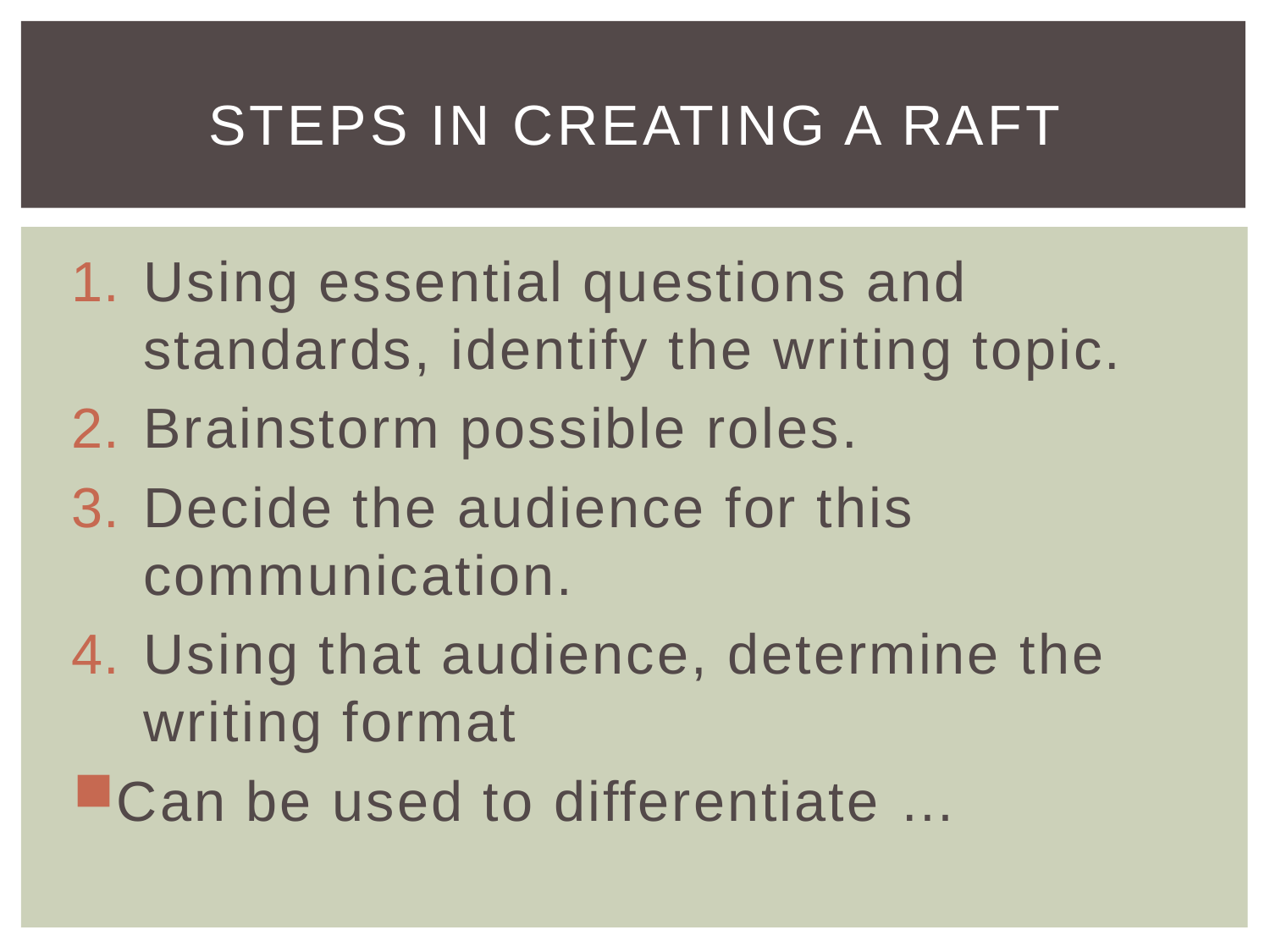

# Steps in creating a RAFT
Using essential questions and standards, identify the writing topic.
Brainstorm possible roles.
Decide the audience for this communication.
Using that audience, determine the writing format
Can be used to differentiate …